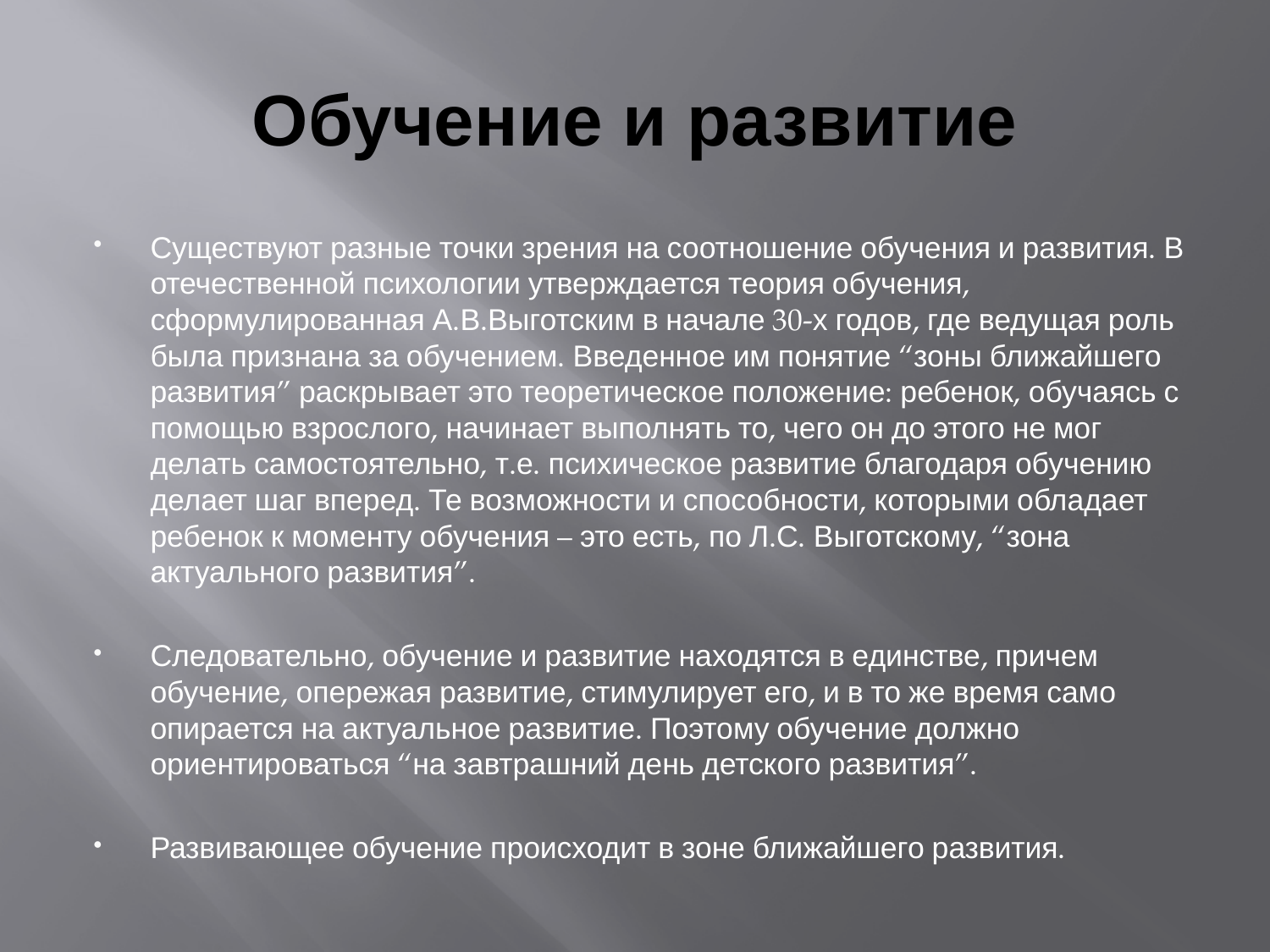

# Обучение и развитие
Существуют разные точки зрения на соотношение обучения и развития. В отечественной психологии утверждается теория обучения, сформулированная А.В.Выготским в начале 30-х годов, где ведущая роль была признана за обучением. Введенное им понятие “зоны ближайшего развития” раскрывает это теоретическое положение: ребенок, обучаясь с помощью взрослого, начинает выполнять то, чего он до этого не мог делать самостоятельно, т.е. психическое развитие благодаря обучению делает шаг вперед. Те возможности и способности, которыми обладает ребенок к моменту обучения – это есть, по Л.С. Выготскому, “зона актуального развития”.

Следовательно, обучение и развитие находятся в единстве, причем обучение, опережая развитие, стимулирует его, и в то же время само опирается на актуальное развитие. Поэтому обучение должно ориентироваться “на завтрашний день детского развития”.

Развивающее обучение происходит в зоне ближайшего развития.